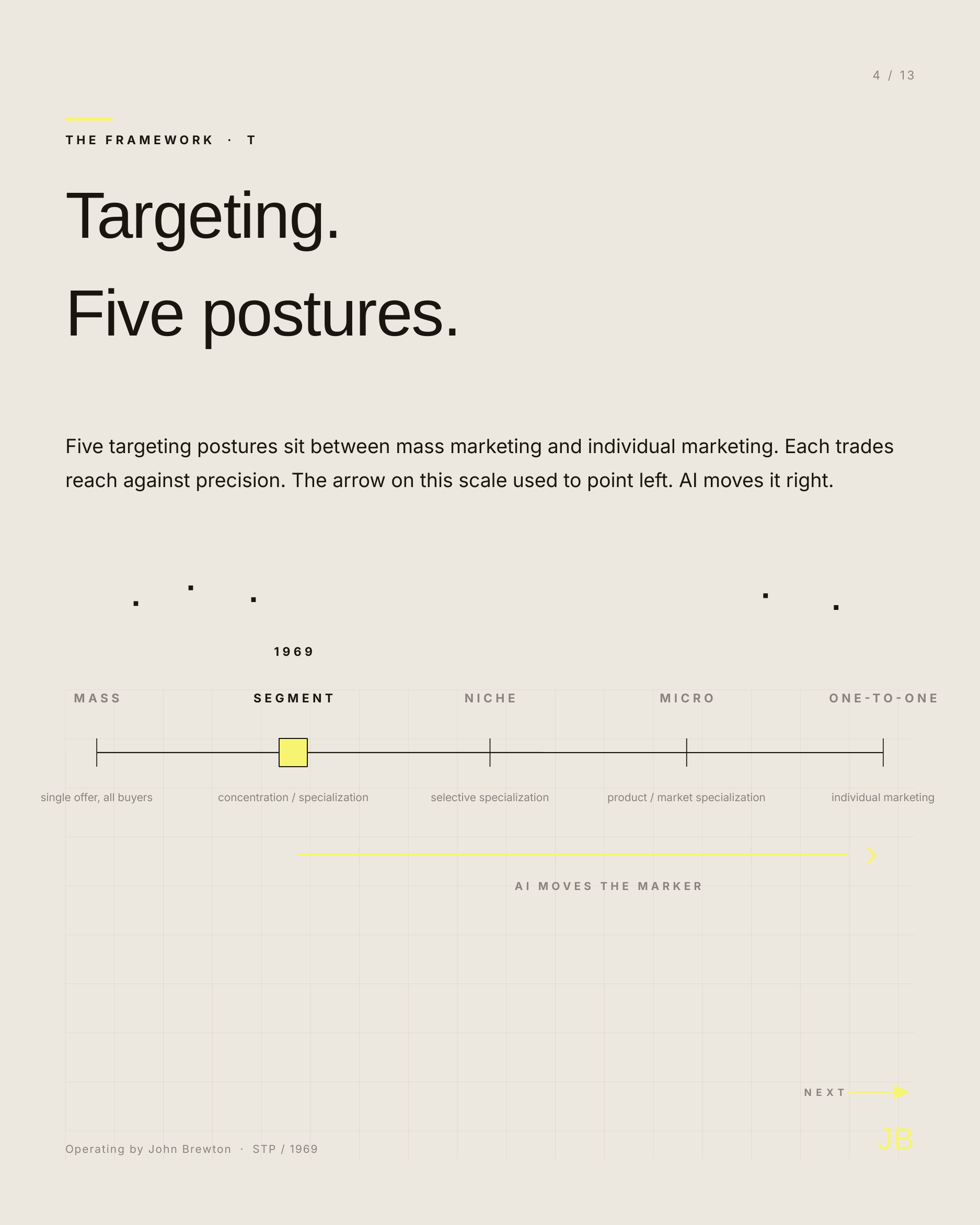

4 / 13

THE FRAMEWORK  ·  T
Targeting.
Five postures.
Five targeting postures sit between mass marketing and individual marketing. Each trades reach against precision. The arrow on this scale used to point left. AI moves it right.

1969
MASS
SEGMENT
NICHE
MICRO
ONE-TO-ONE

single offer, all buyers
concentration / specialization
selective specialization
product / market specialization
individual marketing

›

AI MOVES THE MARKER

NEXT

JB

Operating by John Brewton  ·  STP / 1969